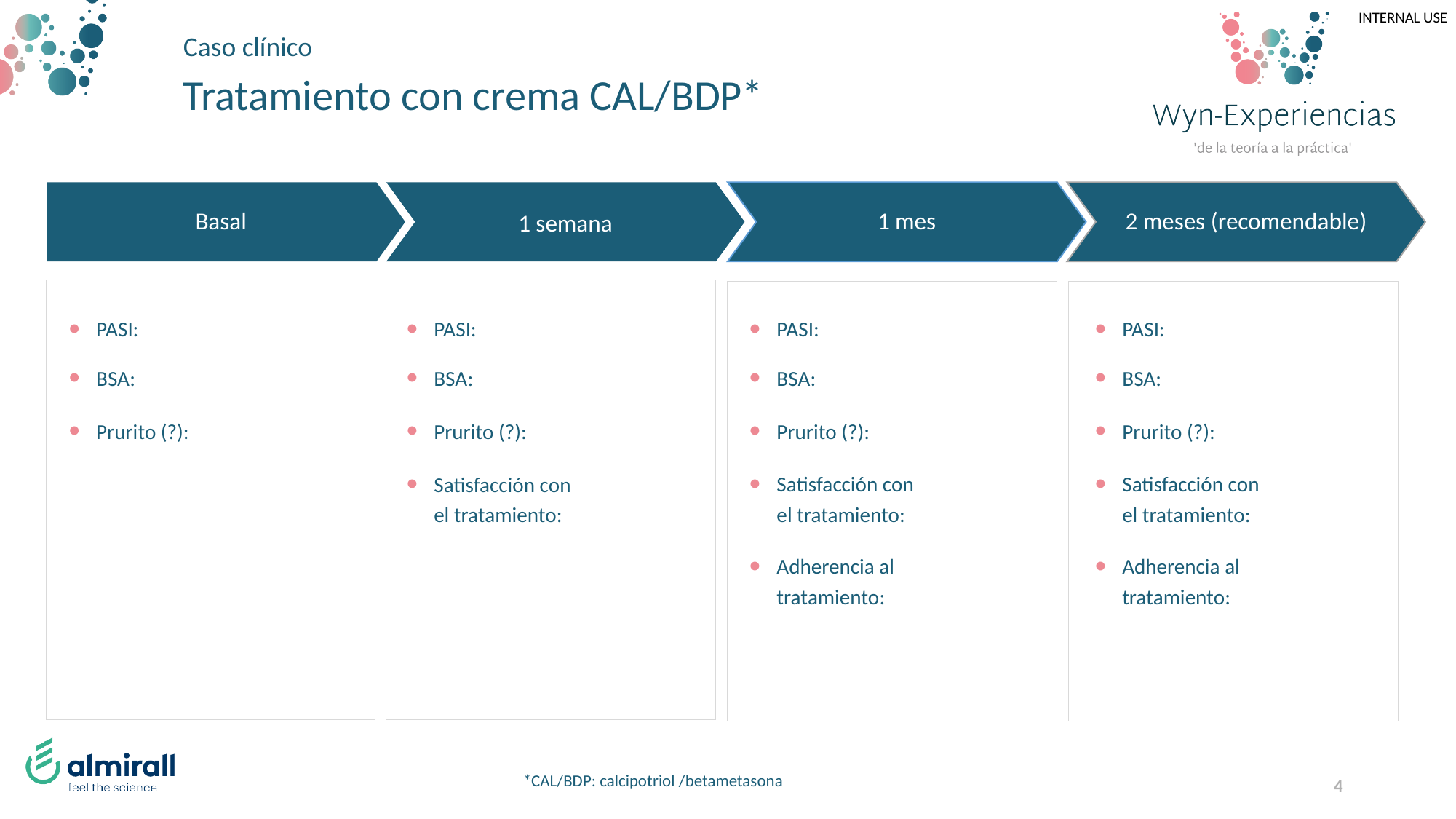

Caso clínico
Tratamiento con crema CAL/BDP*
Basal
1 semana
1 mes
2 meses (recomendable)

PASI:
PASI:
PASI:
PASI:
BSA:
BSA:
BSA:
BSA:
Prurito (?):
Prurito (?):
Prurito (?):
Prurito (?):
Satisfacción con el tratamiento:
Satisfacción con el tratamiento:
Satisfacción con el tratamiento:
Adherencia al tratamiento:
Adherencia al tratamiento:
4